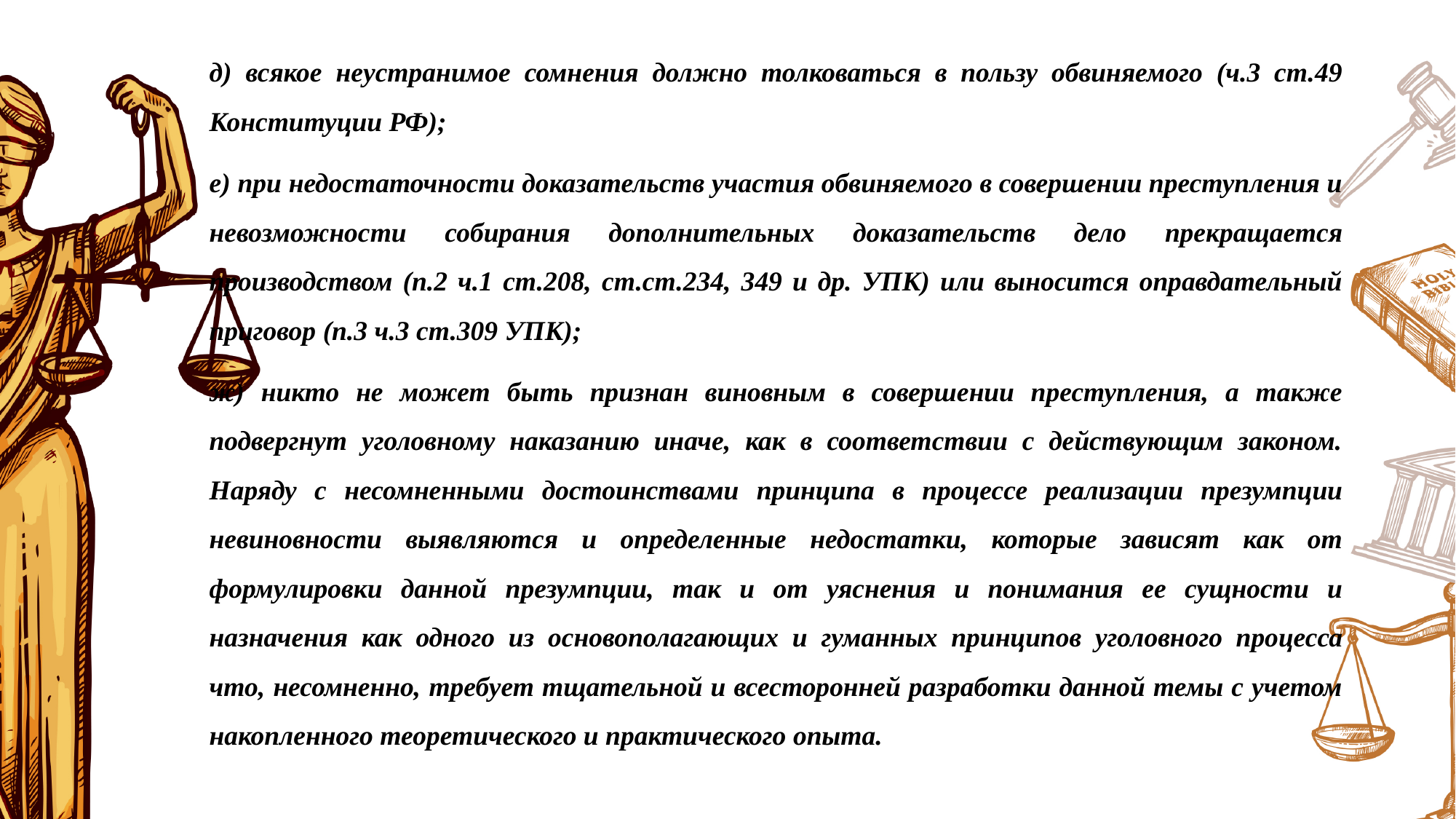

д) всякое неустранимое сомнения должно толковаться в пользу обвиняемого (ч.3 ст.49 Конституции РФ);
е) при недостаточности доказательств участия обвиняемого в совершении преступления и невозможности собирания дополнительных доказательств дело прекращается производством (п.2 ч.1 ст.208, ст.ст.234, 349 и др. УПК) или выносится оправдательный приговор (п.3 ч.3 ст.309 УПК);
ж) никто не может быть признан виновным в совершении преступления, а также подвергнут уголовному наказанию иначе, как в соответствии с действующим законом. Наряду с несомненными достоинствами принципа в процессе реализации презумпции невиновности выявляются и определенные недостатки, которые зависят как от формулировки данной презумпции, так и от уяснения и понимания ее сущности и назначения как одного из основополагающих и гуманных принципов уголовного процесса что, несомненно, требует тщательной и всесторонней разработки данной темы с учетом накопленного теоретического и практического опыта.